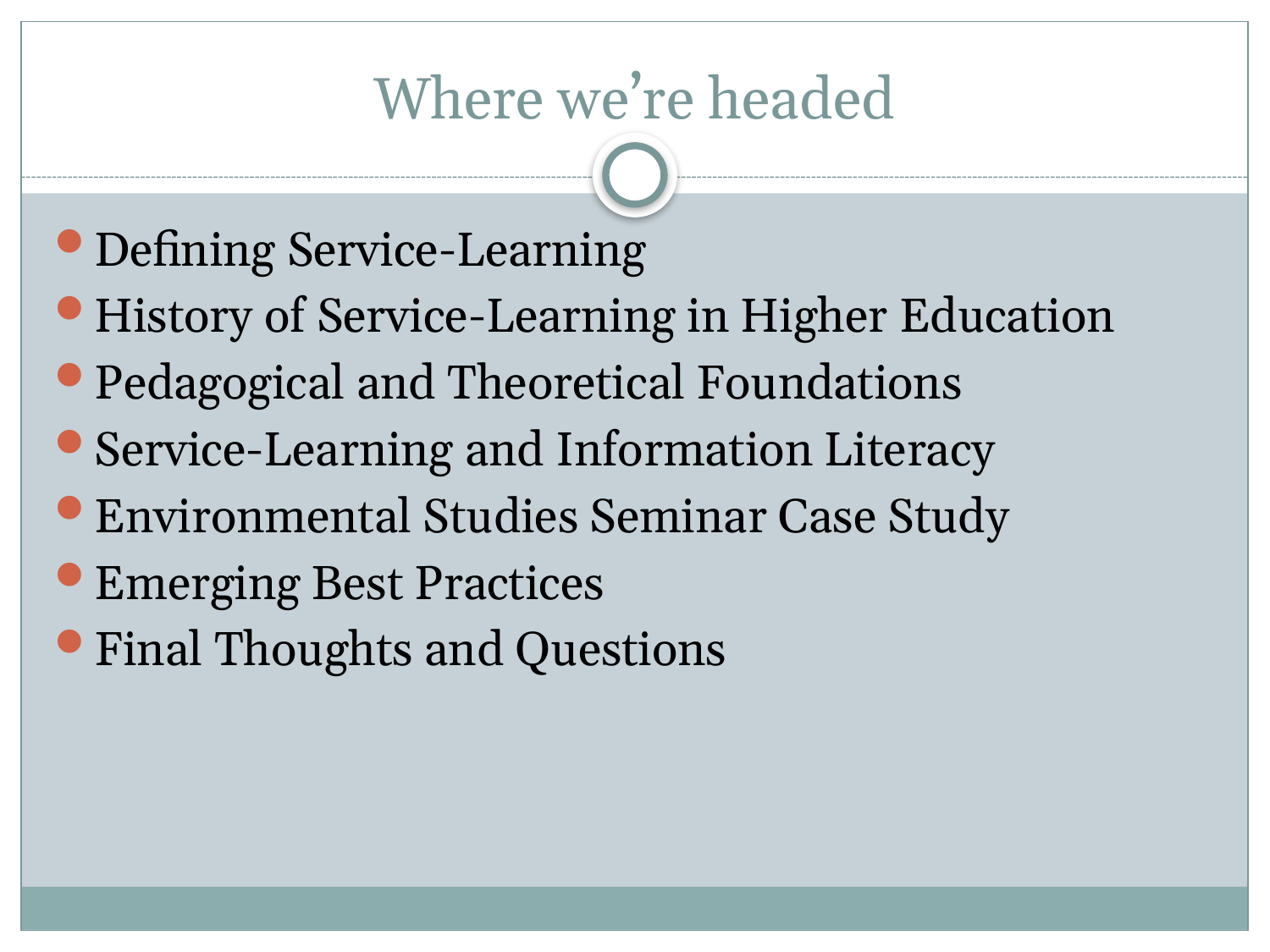

# Where we’re headed
Defining Service-Learning
History of Service-Learning in Higher Education
Pedagogical and Theoretical Foundations
Service-Learning and Information Literacy
Environmental Studies Seminar Case Study
Emerging Best Practices
Final Thoughts and Questions